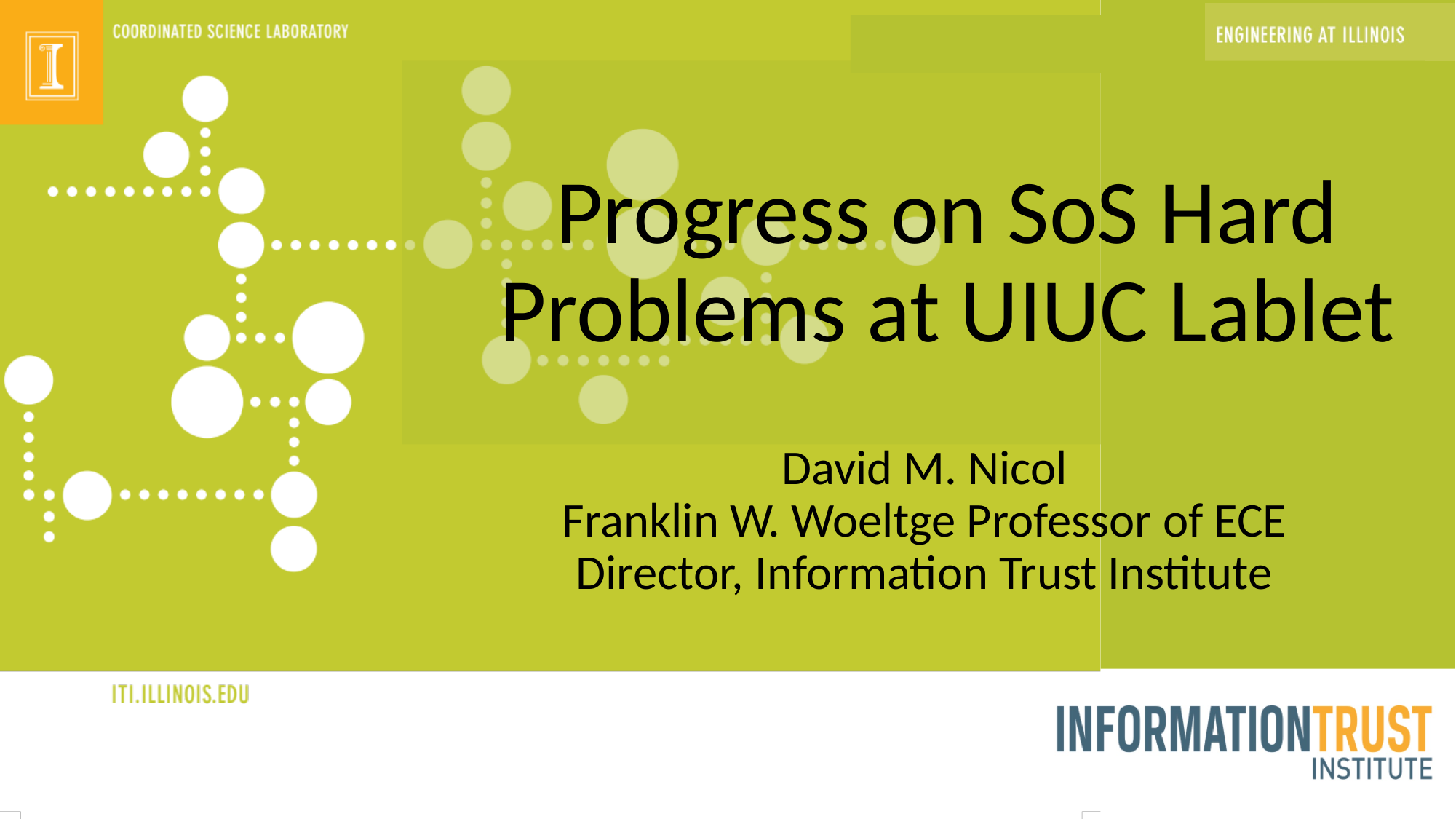

# Progress on SoS Hard Problems at UIUC Lablet
David M. Nicol
Franklin W. Woeltge Professor of ECE
Director, Information Trust Institute